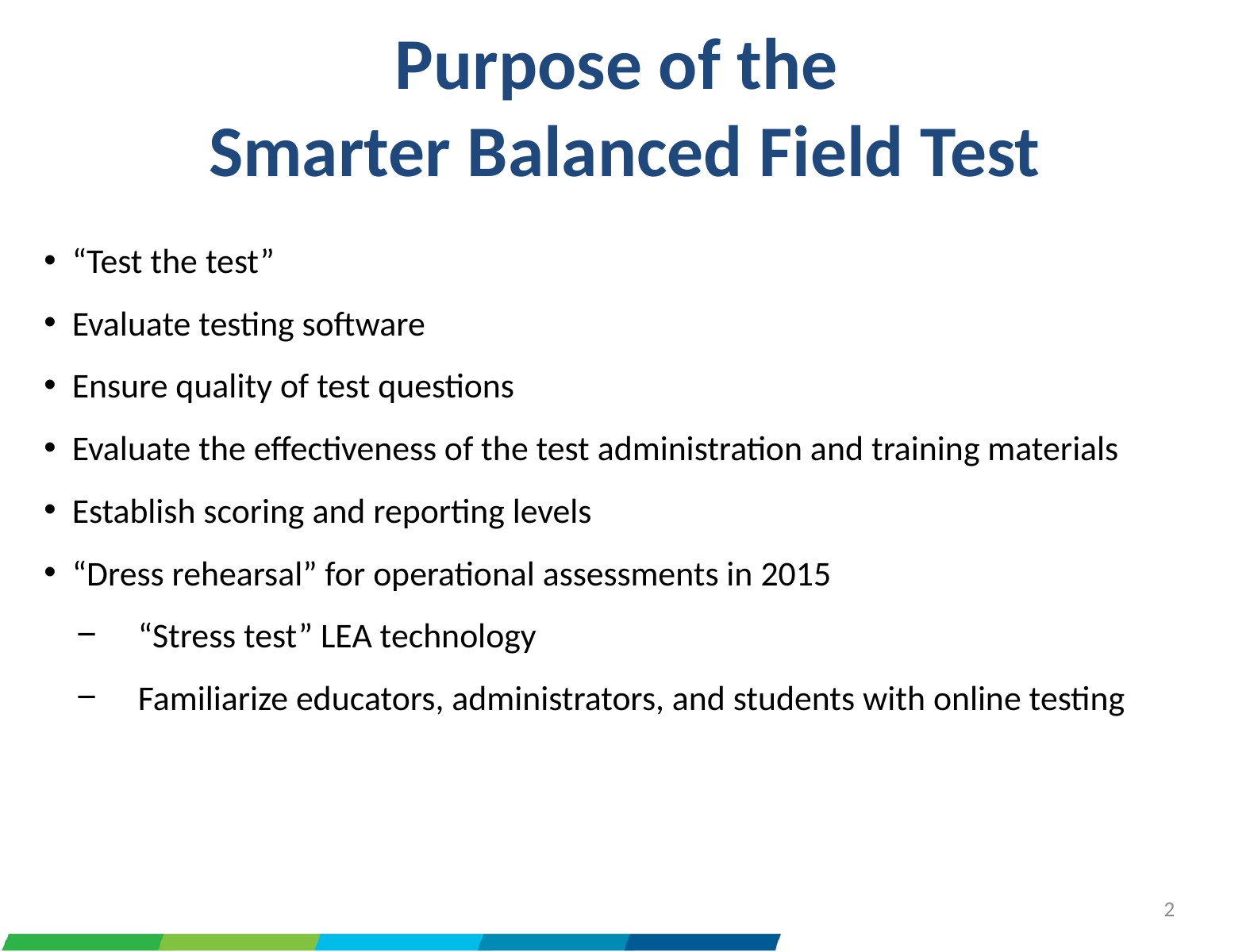

Purpose of the
Smarter Balanced Field Test
“Test the test”
Evaluate testing software
Ensure quality of test questions
Evaluate the effectiveness of the test administration and training materials
Establish scoring and reporting levels
“Dress rehearsal” for operational assessments in 2015
“Stress test” LEA technology
Familiarize educators, administrators, and students with online testing
2